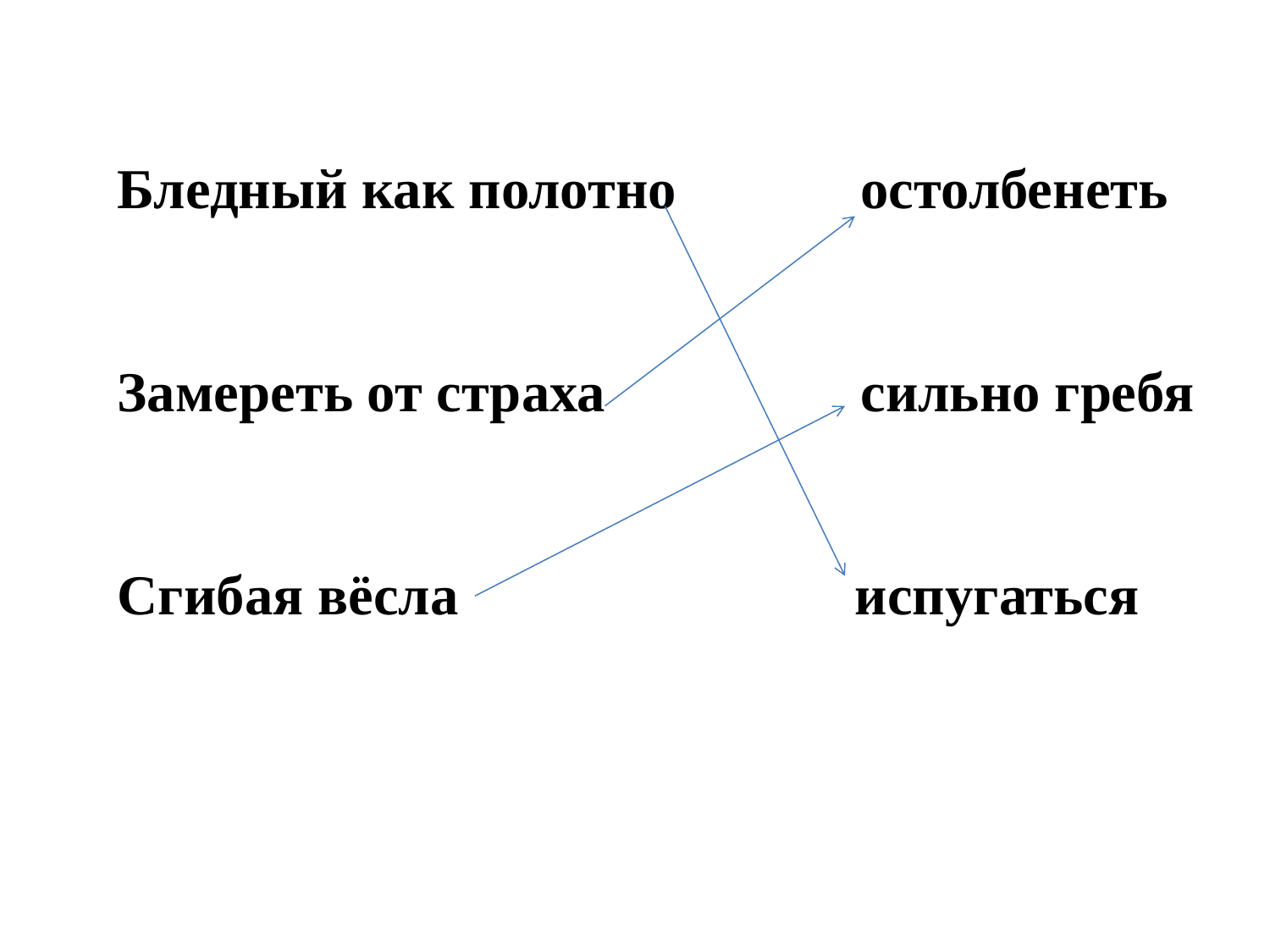

Бледный как полотно             остолбенеть

Замереть от страха                  сильно гребя

Сгибая вёсла                            испугаться